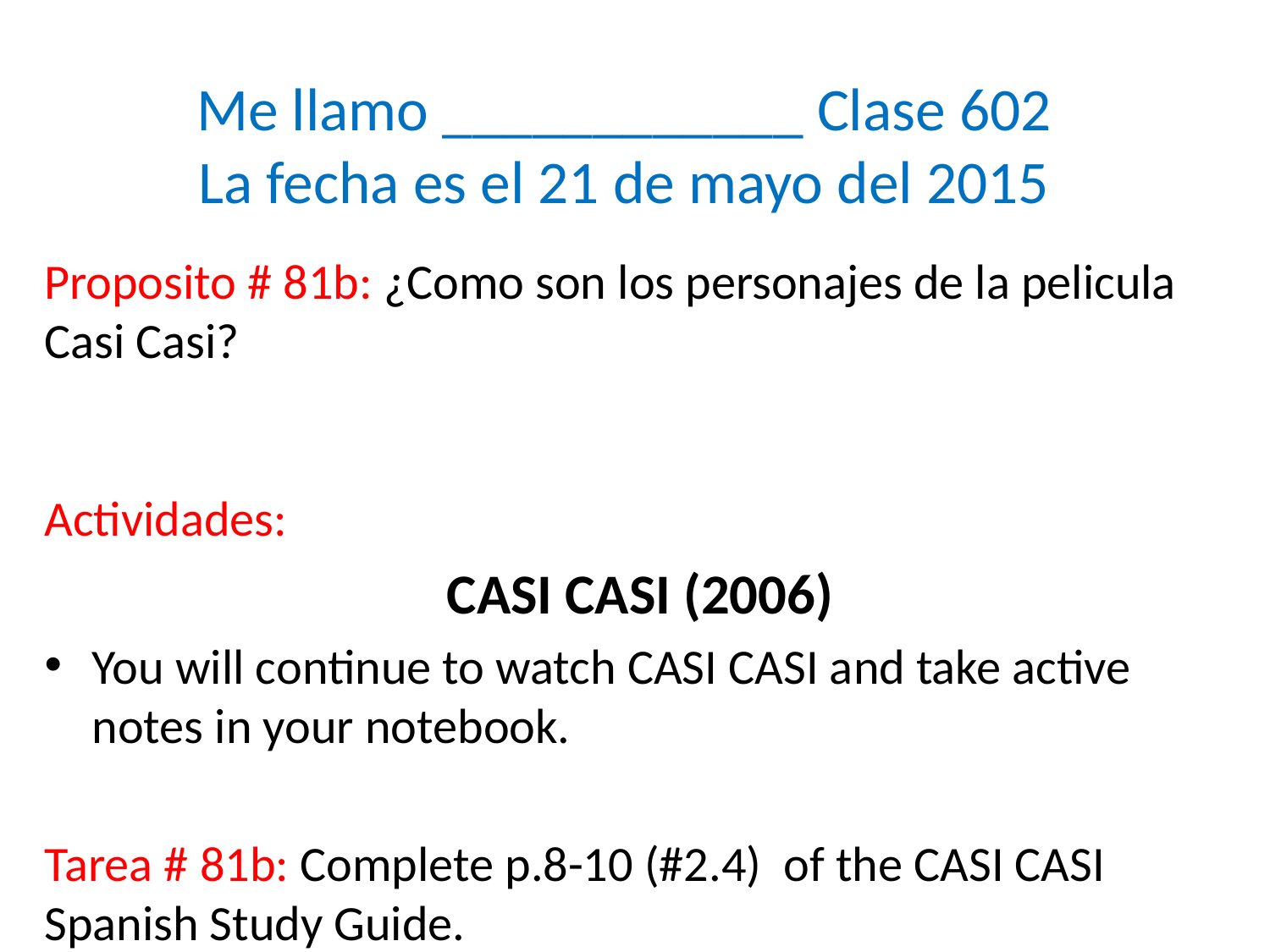

# Me llamo ____________ Clase 602 La fecha es el 21 de mayo del 2015
Proposito # 81b: ¿Como son los personajes de la pelicula Casi Casi?                                                                                                                                                                                                                                                                                                    Actividades:
CASI CASI (2006)
You will continue to watch CASI CASI and take active notes in your notebook.

Tarea # 81b: Complete p.8-10 (#2.4)  of the CASI CASI Spanish Study Guide.